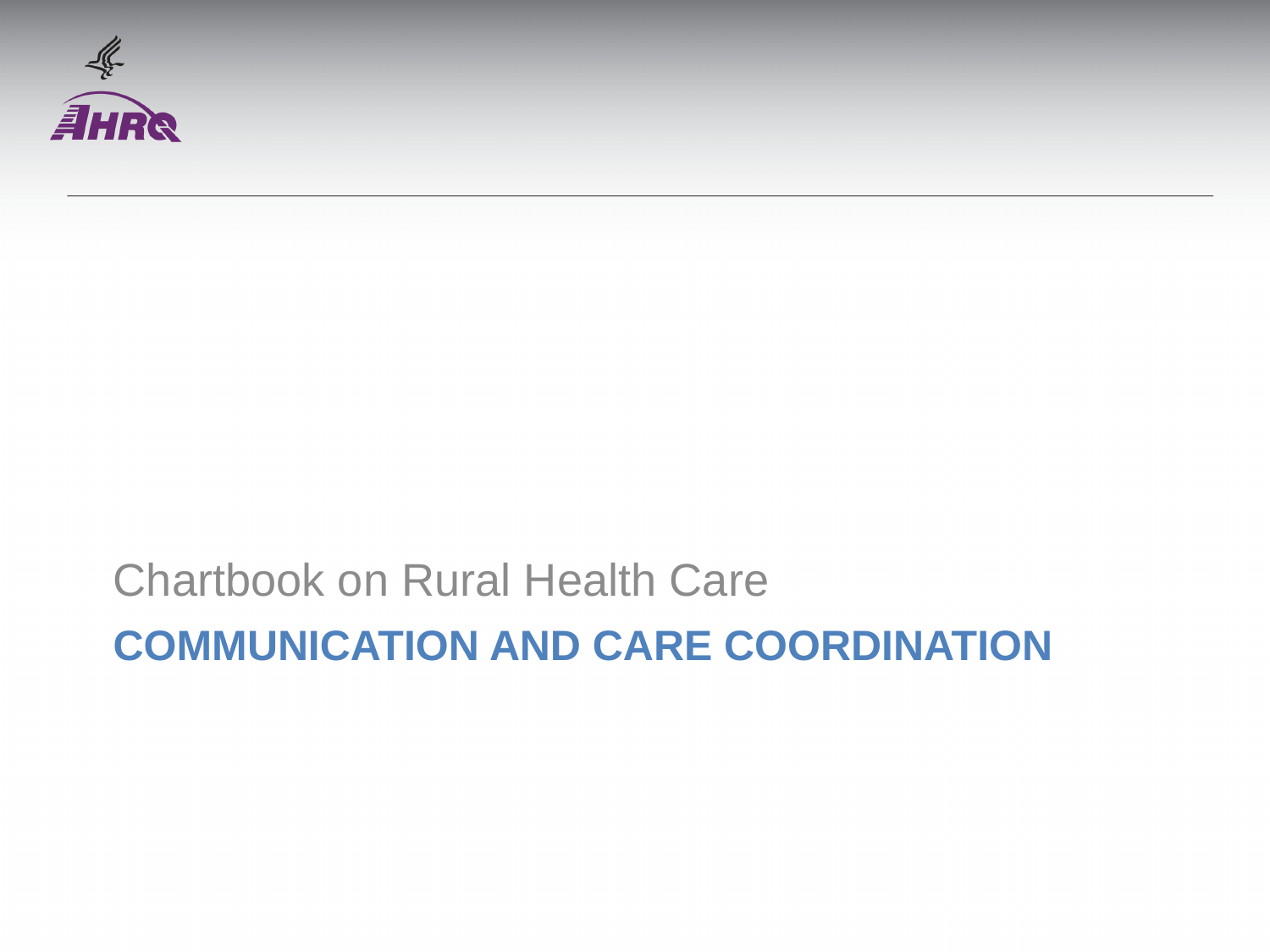

Chartbook on Rural Health Care
# Communication and Care Coordination